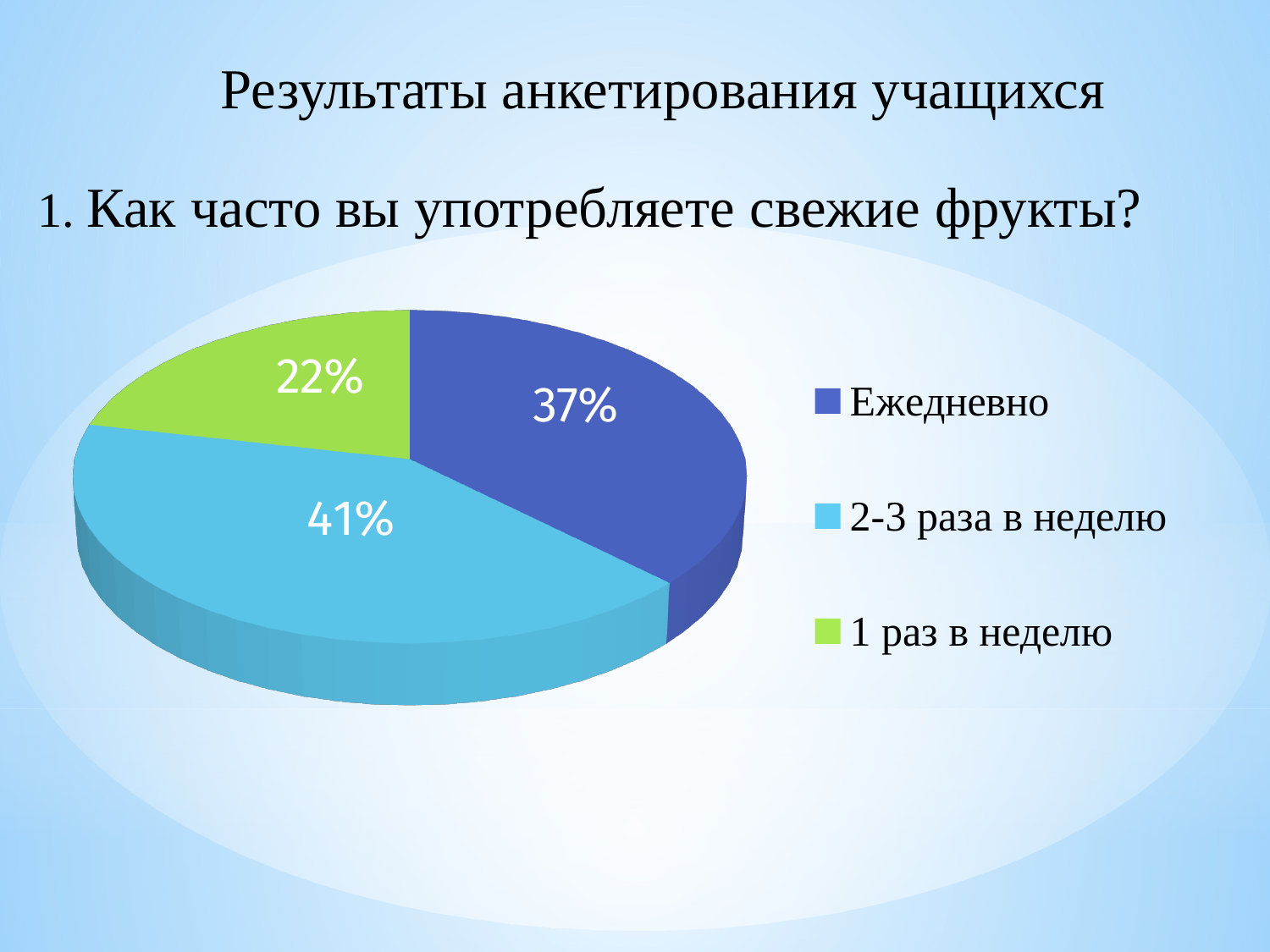

Результаты анкетирования учащихся

1. Как часто вы употребляете свежие фрукты?

[unsupported chart]

[unsupported chart]